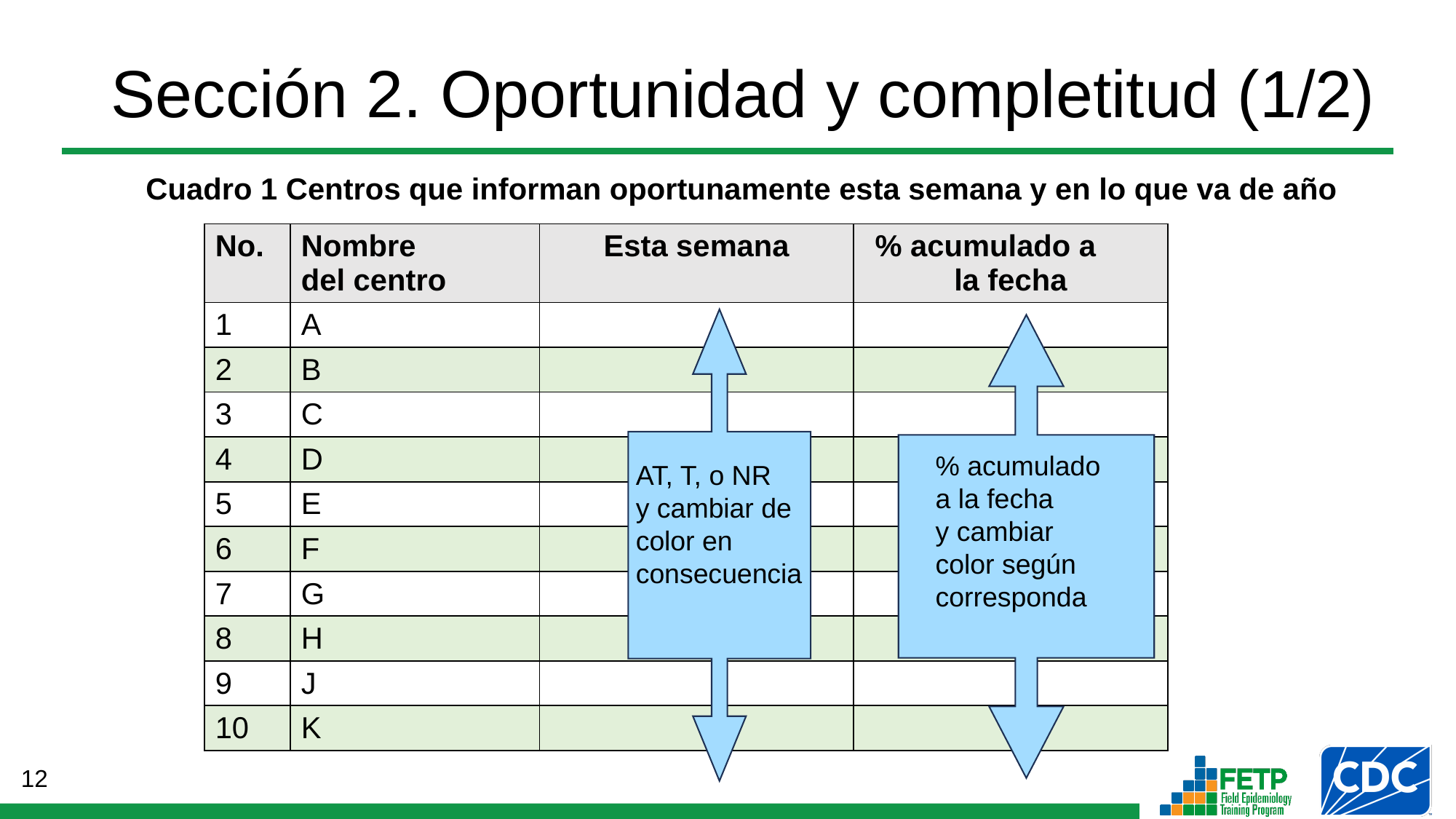

# Sección 2. Oportunidad y completitud (1/2)
Cuadro 1 Centros que informan oportunamente esta semana y en lo que va de año
| No. | Nombre del centro | Esta semana | % acumulado a la fecha |
| --- | --- | --- | --- |
| 1 | A |  |  |
| 2 | B |  |  |
| 3 | C |  |  |
| 4 | D |  |  |
| 5 | E |  |  |
| 6 | F |  |  |
| 7 | G |  |  |
| 8 | H |  |  |
| 9 | J |  |  |
| 10 | K |  |  |
AT, T, o NR
y cambiar de color en consecuencia

% acumulado a la fecha
y cambiar
color según corresponda